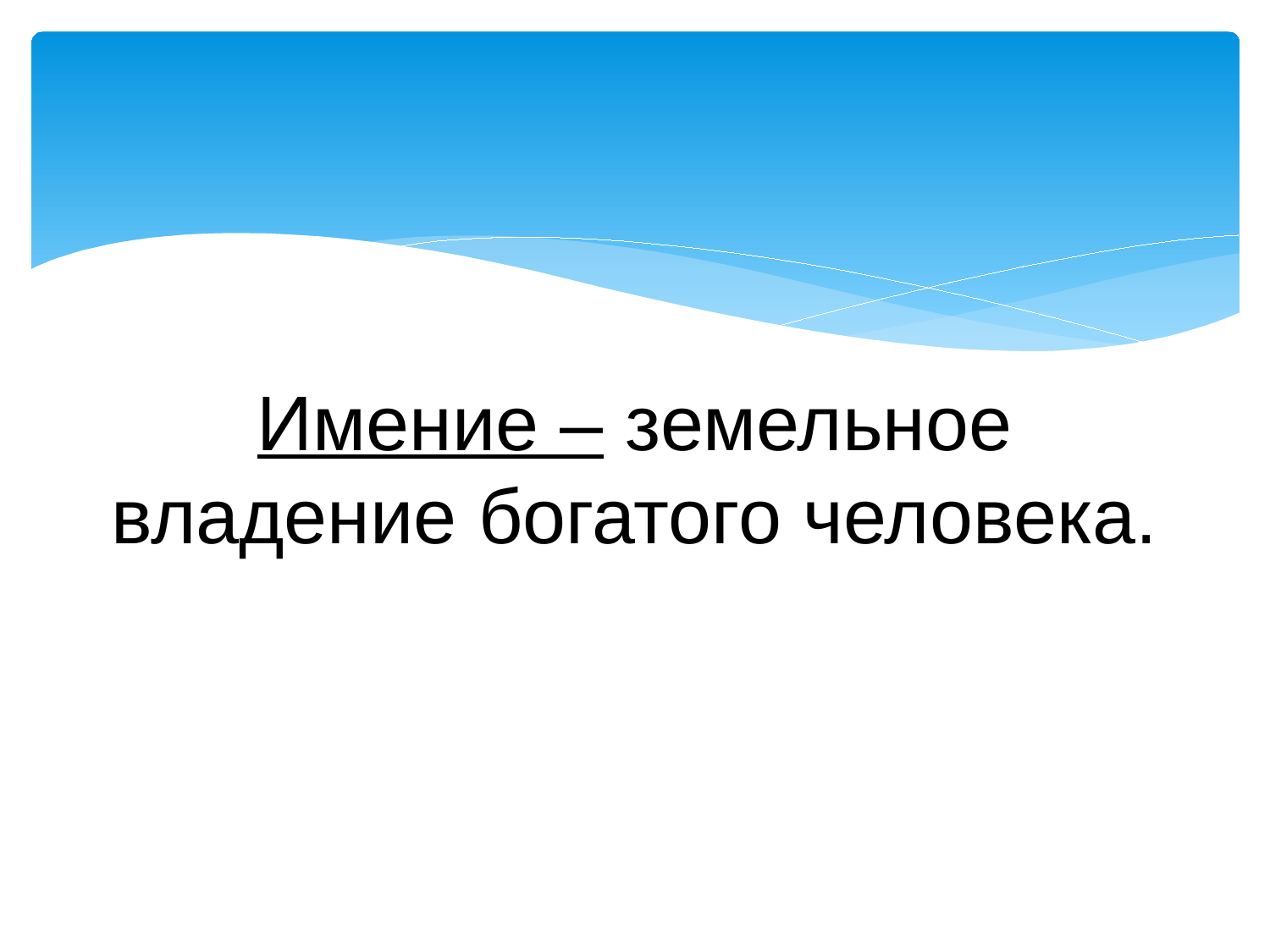

# Имение – земельное владение богатого человека.